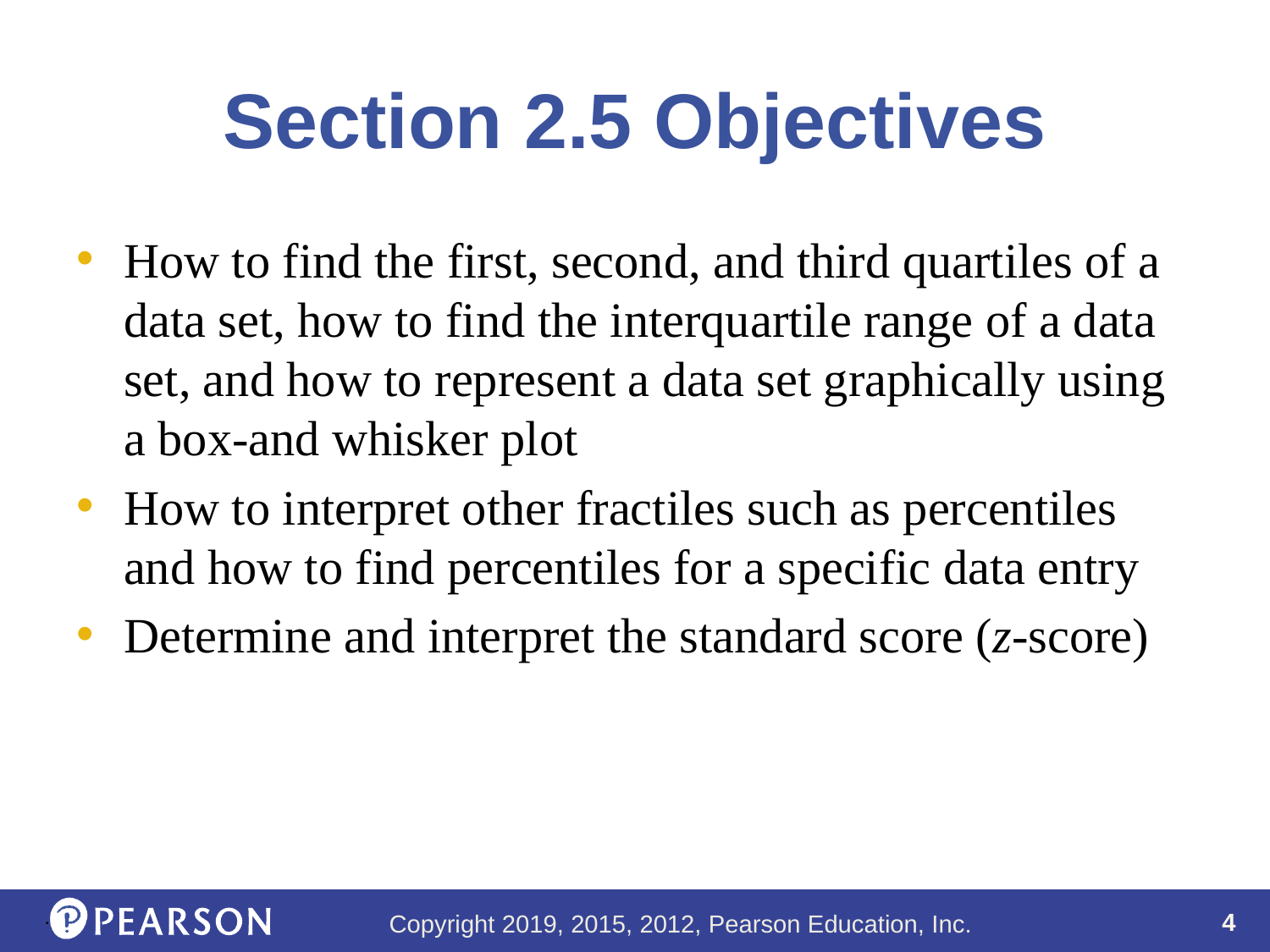

# Section 2.5 Objectives
How to find the first, second, and third quartiles of a data set, how to find the interquartile range of a data set, and how to represent a data set graphically using a box-and whisker plot
How to interpret other fractiles such as percentiles and how to find percentiles for a specific data entry
Determine and interpret the standard score (z-score)
.